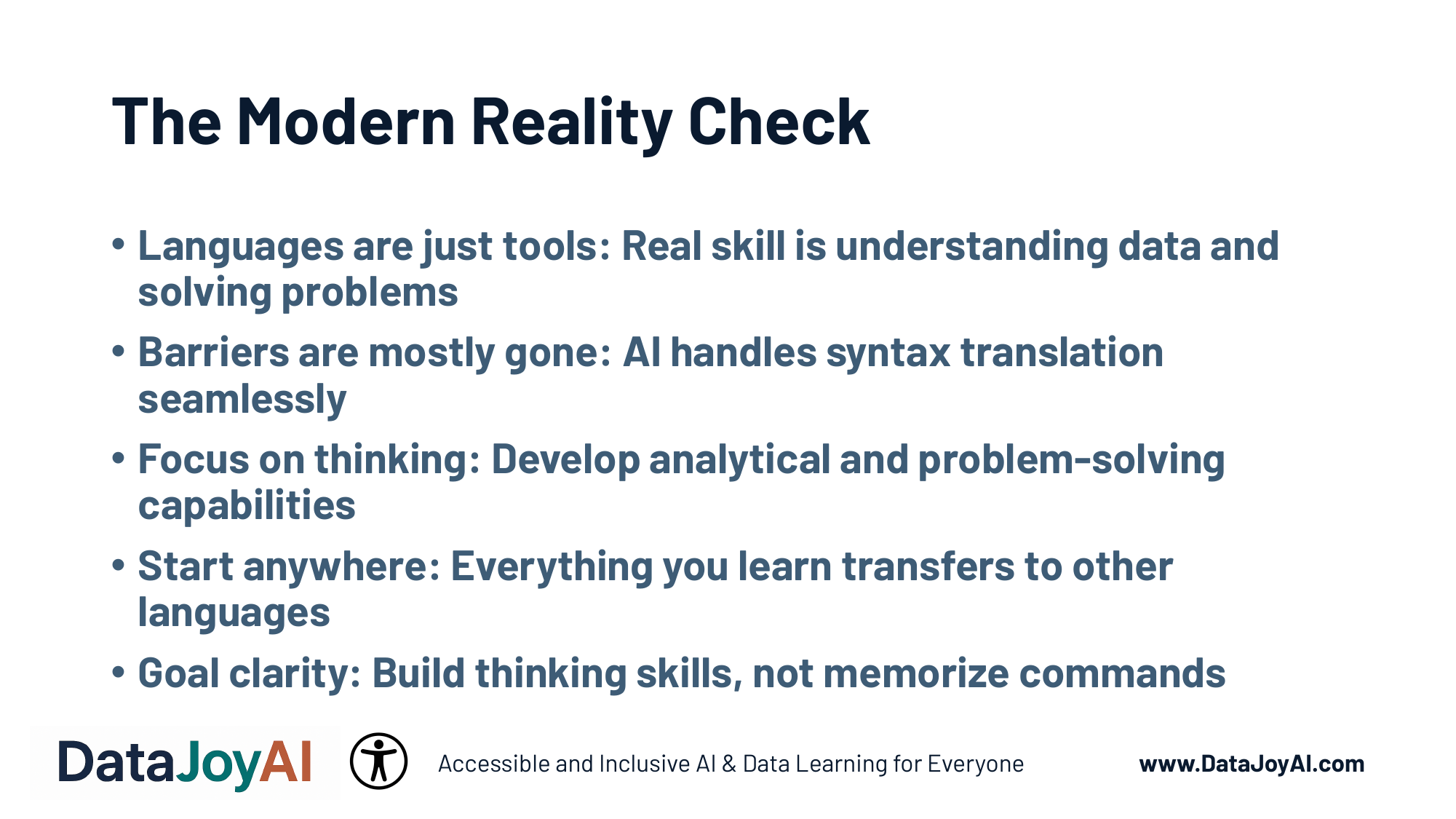

# The Modern Reality Check
Languages are just tools: Real skill is understanding data and solving problems
Barriers are mostly gone: AI handles syntax translation seamlessly
Focus on thinking: Develop analytical and problem-solving capabilities
Start anywhere: Everything you learn transfers to other languages
Goal clarity: Build thinking skills, not memorize commands